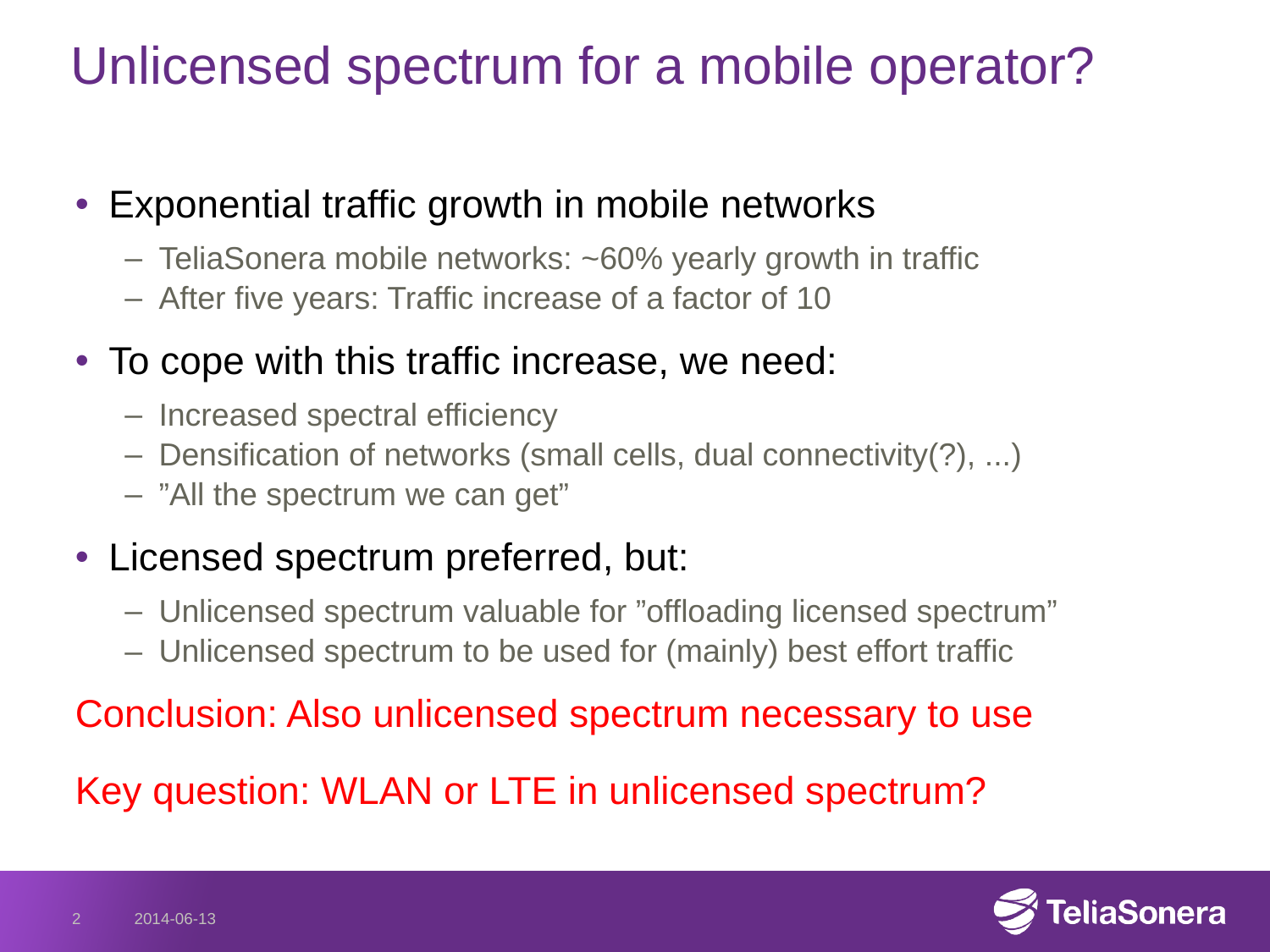

# Unlicensed spectrum for a mobile operator?
Exponential traffic growth in mobile networks
TeliaSonera mobile networks: ~60% yearly growth in traffic
After five years: Traffic increase of a factor of 10
To cope with this traffic increase, we need:
Increased spectral efficiency
Densification of networks (small cells, dual connectivity(?), ...)
”All the spectrum we can get”
Licensed spectrum preferred, but:
Unlicensed spectrum valuable for ”offloading licensed spectrum”
Unlicensed spectrum to be used for (mainly) best effort traffic
Conclusion: Also unlicensed spectrum necessary to use
Key question: WLAN or LTE in unlicensed spectrum?
2
2014-06-13